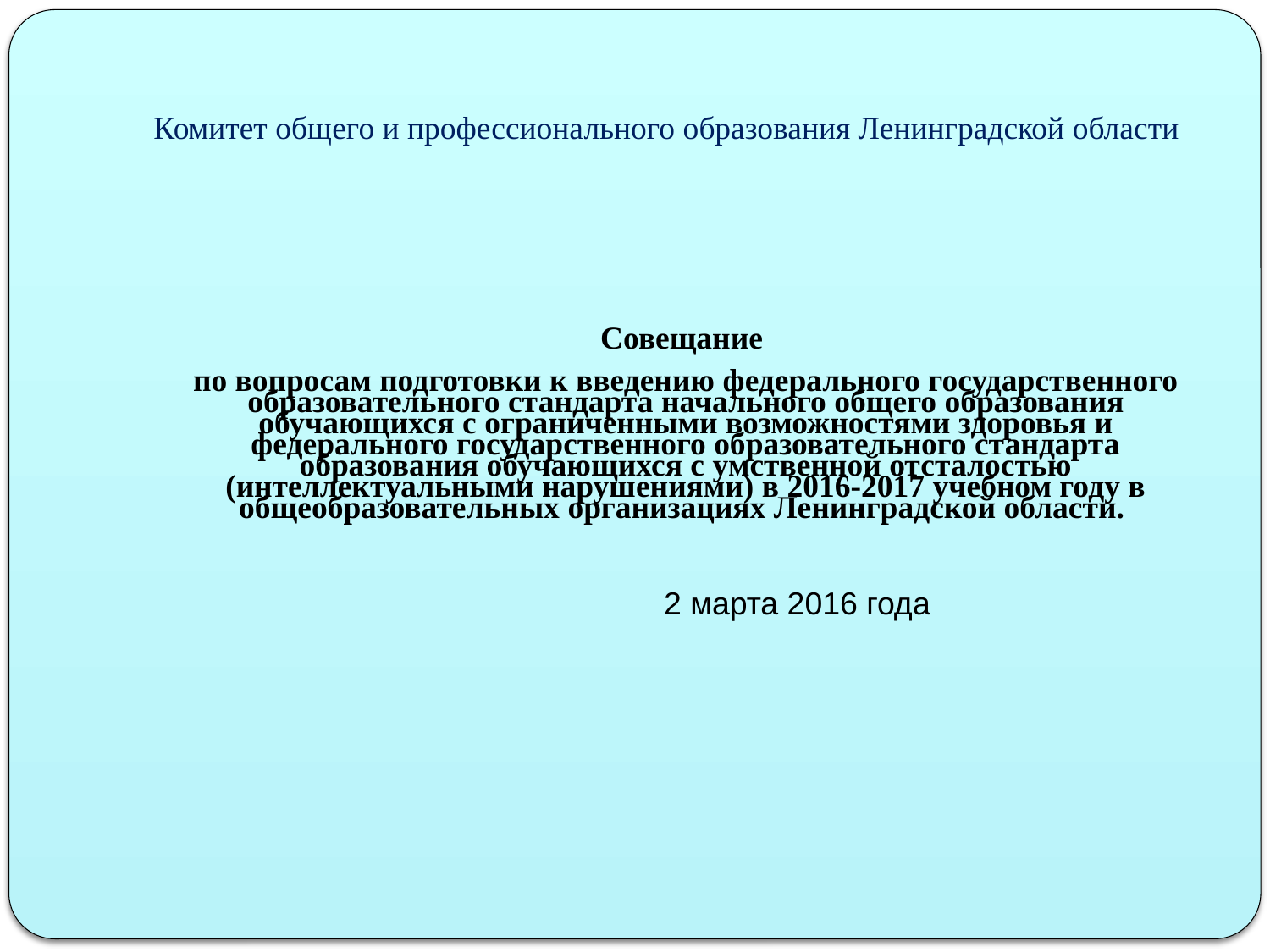

# Комитет общего и профессионального образования Ленинградской области

Совещание
по вопросам подготовки к введению федерального государственного образовательного стандарта начального общего образования обучающихся с ограниченными возможностями здоровья и федерального государственного образовательного стандарта образования обучающихся с умственной отсталостью (интеллектуальными нарушениями) в 2016-2017 учебном году в общеобразовательных организациях Ленинградской области.

                                                           2 марта 2016 года